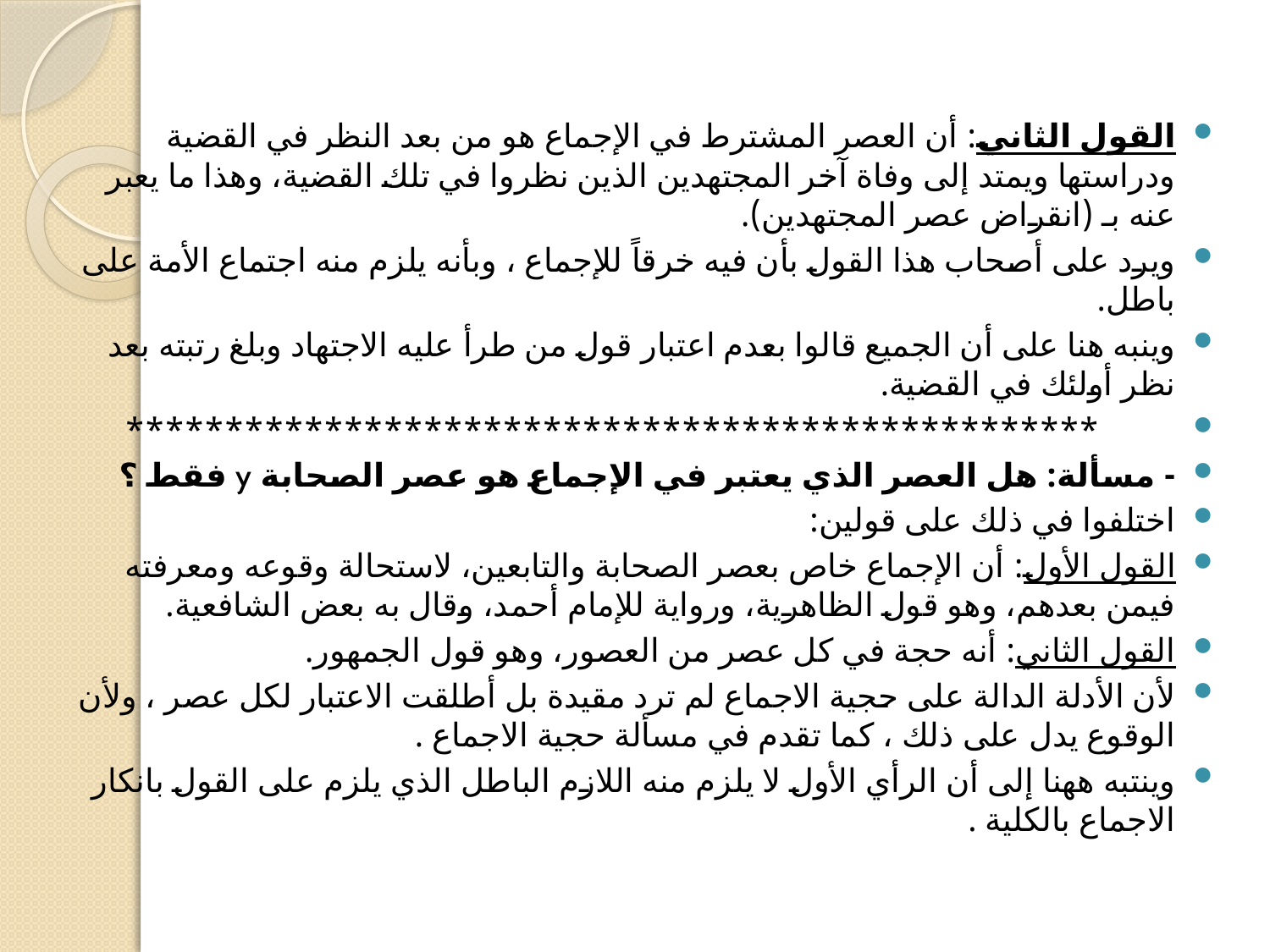

القول الثاني: أن العصر المشترط في الإجماع هو من بعد النظر في القضية ودراستها ويمتد إلى وفاة آخر المجتهدين الذين نظروا في تلك القضية، وهذا ما يعبر عنه بـ (انقراض عصر المجتهدين).
ويرد على أصحاب هذا القول بأن فيه خرقاً للإجماع ، وبأنه يلزم منه اجتماع الأمة على باطل.
وينبه هنا على أن الجميع قالوا بعدم اعتبار قول من طرأ عليه الاجتهاد وبلغ رتبته بعد نظر أولئك في القضية.
         *************************************************
- مسألة: هل العصر الذي يعتبر في الإجماع هو عصر الصحابة y فقط ؟
اختلفوا في ذلك على قولين:
القول الأول: أن الإجماع خاص بعصر الصحابة والتابعين، لاستحالة وقوعه ومعرفته فيمن بعدهم، وهو قول الظاهرية، ورواية للإمام أحمد، وقال به بعض الشافعية.
القول الثاني: أنه حجة في كل عصر من العصور، وهو قول الجمهور.
لأن الأدلة الدالة على حجية الاجماع لم ترد مقيدة بل أطلقت الاعتبار لكل عصر ، ولأن الوقوع يدل على ذلك ، كما تقدم في مسألة حجية الاجماع .
وينتبه ههنا إلى أن الرأي الأول لا يلزم منه اللازم الباطل الذي يلزم على القول بانكار الاجماع بالكلية .